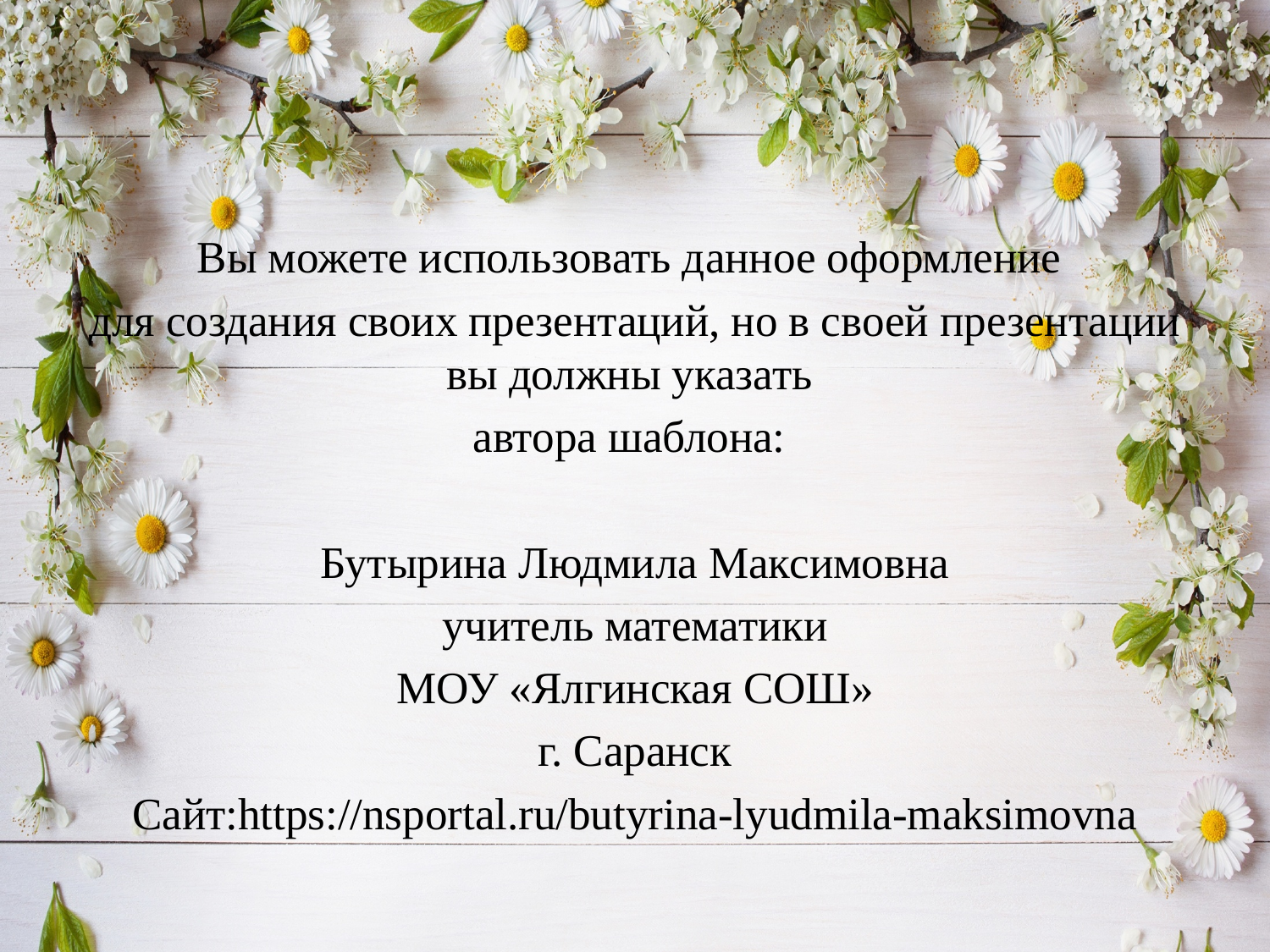

#
Вы можете использовать данное оформление
для создания своих презентаций, но в своей презентации вы должны указать
автора шаблона:

Бутырина Людмила Максимовна
учитель математики
МОУ «Ялгинская СОШ»
г. Саранск
Сайт:https://nsportal.ru/butyrina-lyudmila-maksimovna